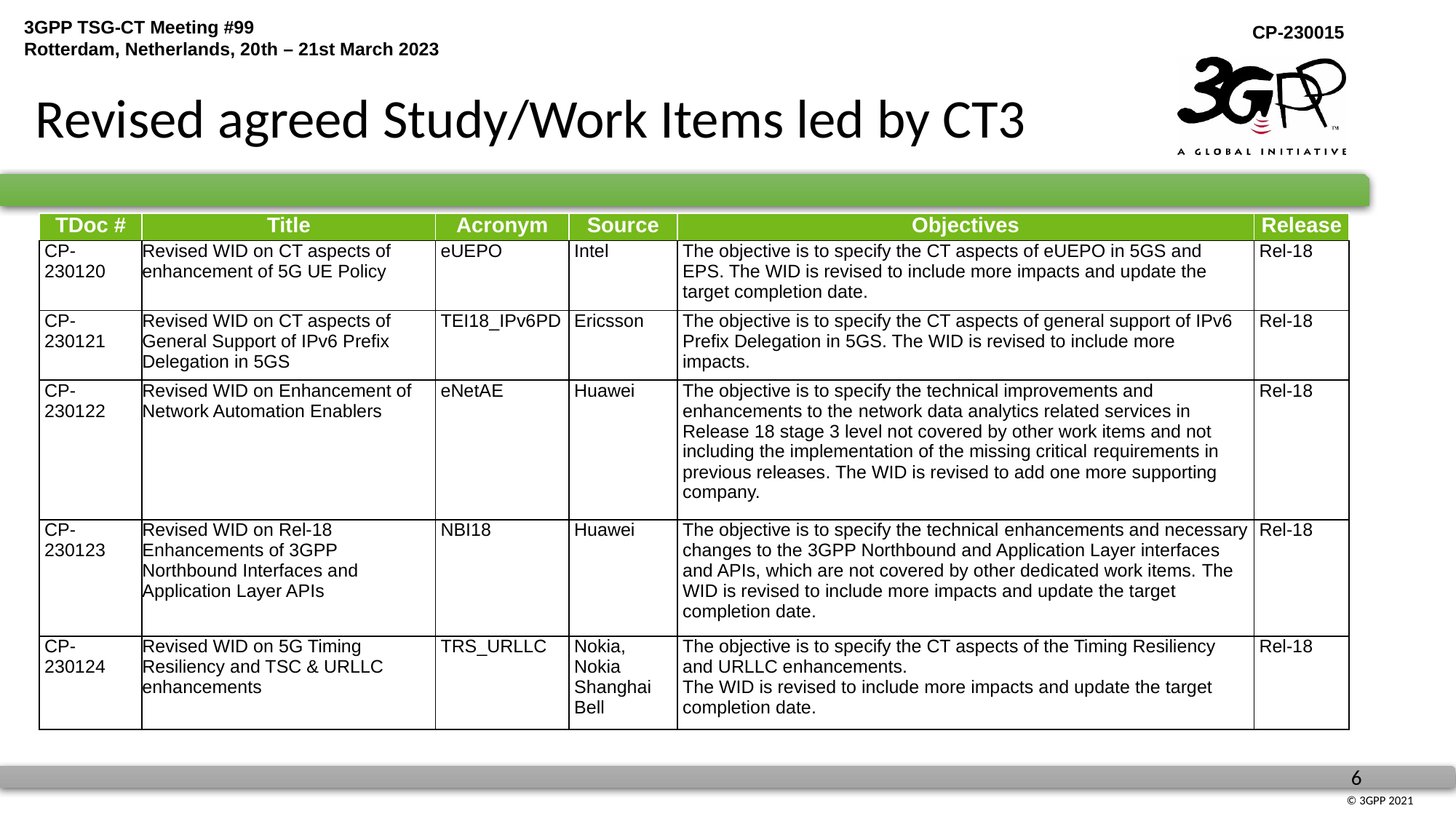

# Revised agreed Study/Work Items led by CT3
| TDoc # | Title | Acronym | Source | Objectives | Release |
| --- | --- | --- | --- | --- | --- |
| CP-230120 | Revised WID on CT aspects of enhancement of 5G UE Policy | eUEPO | Intel | The objective is to specify the CT aspects of eUEPO in 5GS and EPS. The WID is revised to include more impacts and update the target completion date. | Rel-18 |
| CP-230121 | Revised WID on CT aspects of General Support of IPv6 Prefix Delegation in 5GS | TEI18\_IPv6PD | Ericsson | The objective is to specify the CT aspects of general support of IPv6 Prefix Delegation in 5GS. The WID is revised to include more impacts. | Rel-18 |
| CP-230122 | Revised WID on Enhancement of Network Automation Enablers | eNetAE | Huawei | The objective is to specify the technical improvements and enhancements to the network data analytics related services in Release 18 stage 3 level not covered by other work items and not including the implementation of the missing critical requirements in previous releases. The WID is revised to add one more supporting company. | Rel-18 |
| CP-230123 | Revised WID on Rel-18 Enhancements of 3GPP Northbound Interfaces and Application Layer APIs | NBI18 | Huawei | The objective is to specify the technical enhancements and necessary changes to the 3GPP Northbound and Application Layer interfaces and APIs, which are not covered by other dedicated work items. The WID is revised to include more impacts and update the target completion date. | Rel-18 |
| CP-230124 | Revised WID on 5G Timing Resiliency and TSC & URLLC enhancements | TRS\_URLLC | Nokia, Nokia Shanghai Bell | The objective is to specify the CT aspects of the Timing Resiliency and URLLC enhancements. The WID is revised to include more impacts and update the target completion date. | Rel-18 |